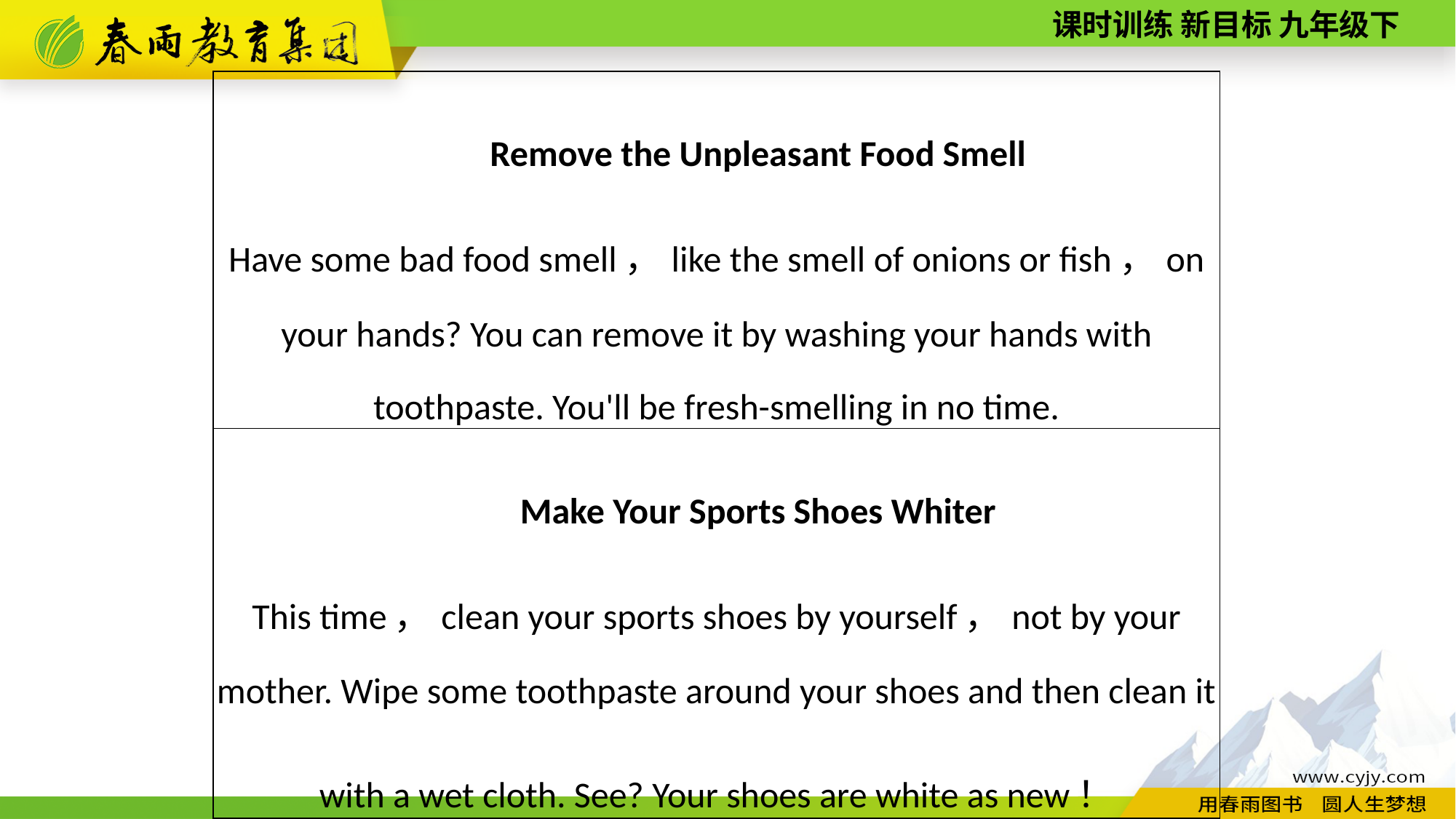

| Remove the Unpleasant Food Smell Have some bad food smell，like the smell of onions or fish，on your hands? You can remove it by washing your hands with toothpaste. You'll be fresh­-smelling in no time. |
| --- |
| Make Your Sports Shoes Whiter This time，clean your sports shoes by yourself，not by your mother. Wipe some toothpaste around your shoes and then clean it with a wet cloth. See? Your shoes are white as new！ |